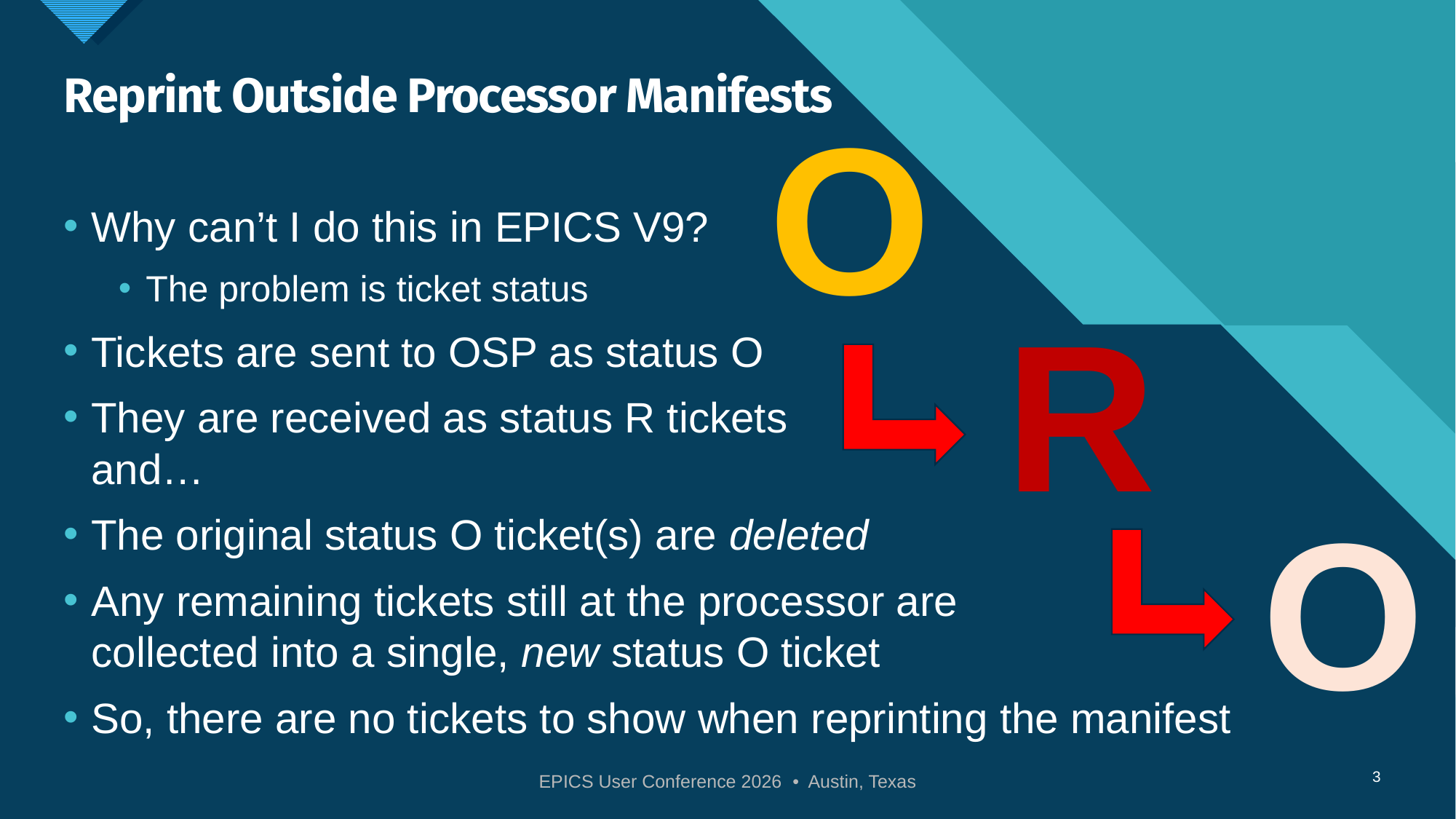

# Reprint Outside Processor Manifests
O
Why can’t I do this in EPICS V9?
The problem is ticket status
Tickets are sent to OSP as status O
They are received as status R tickets
and…
The original status O ticket(s) are deleted
Any remaining tickets still at the processor are
collected into a single, new status O ticket
So, there are no tickets to show when reprinting the manifest
R

O

3
EPICS User Conference 2026  •  Austin, Texas